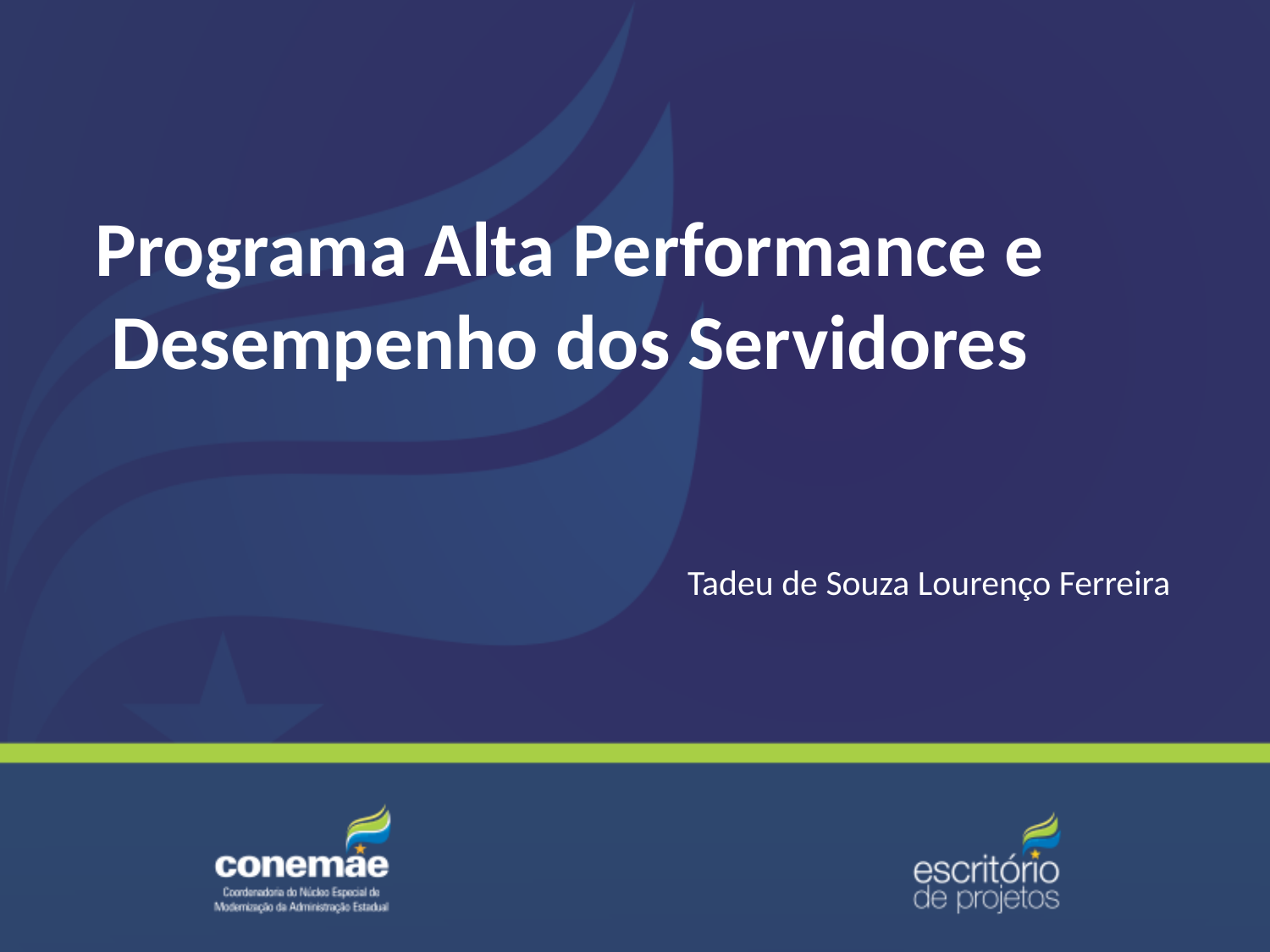

# Programa Alta Performance e Desempenho dos Servidores
Tadeu de Souza Lourenço Ferreira